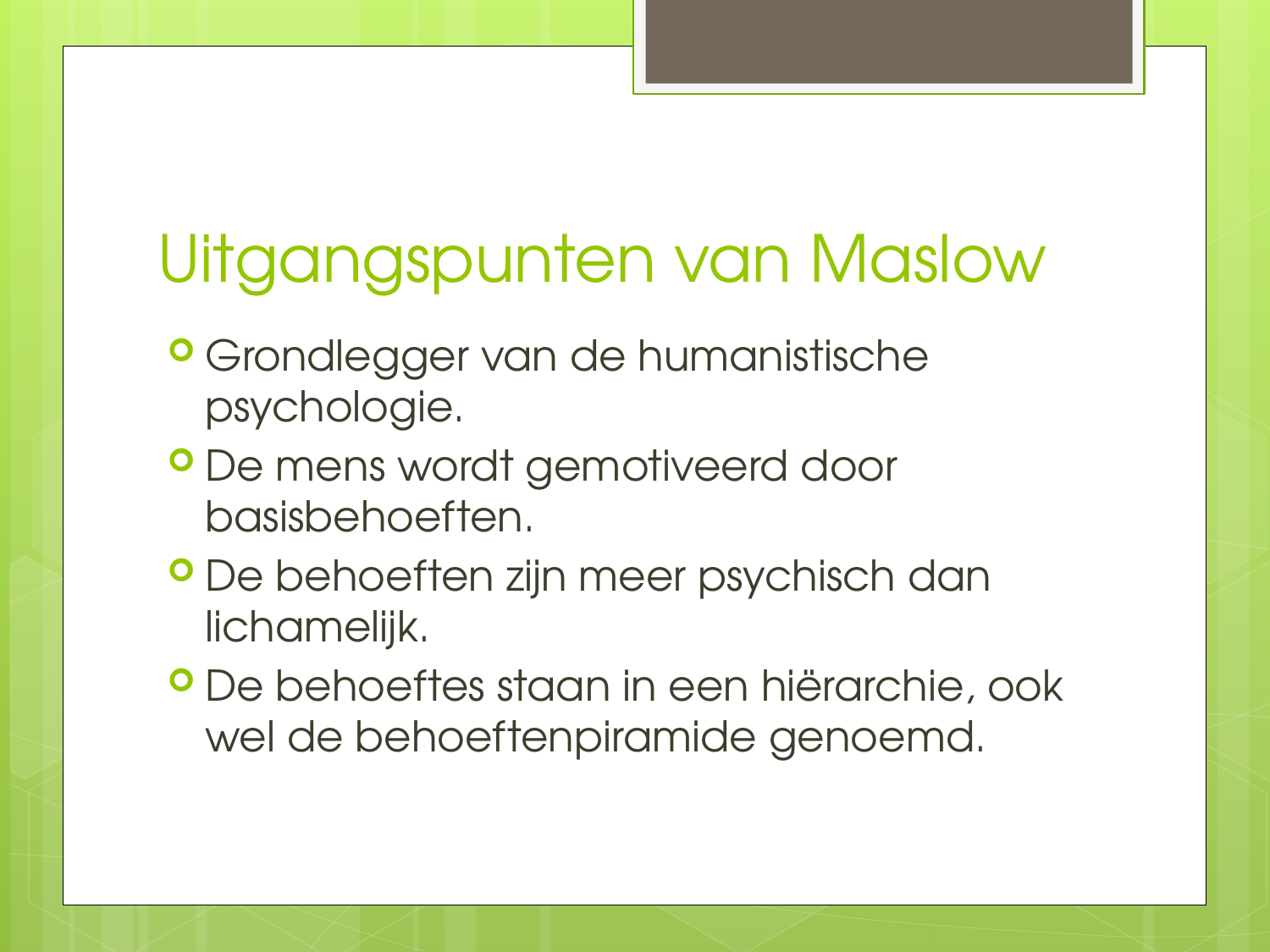

# Uitgangspunten van Maslow
Grondlegger van de humanistische psychologie.
De mens wordt gemotiveerd door basisbehoeften.
De behoeften zijn meer psychisch dan lichamelijk.
De behoeftes staan in een hiërarchie, ook wel de behoeftenpiramide genoemd.